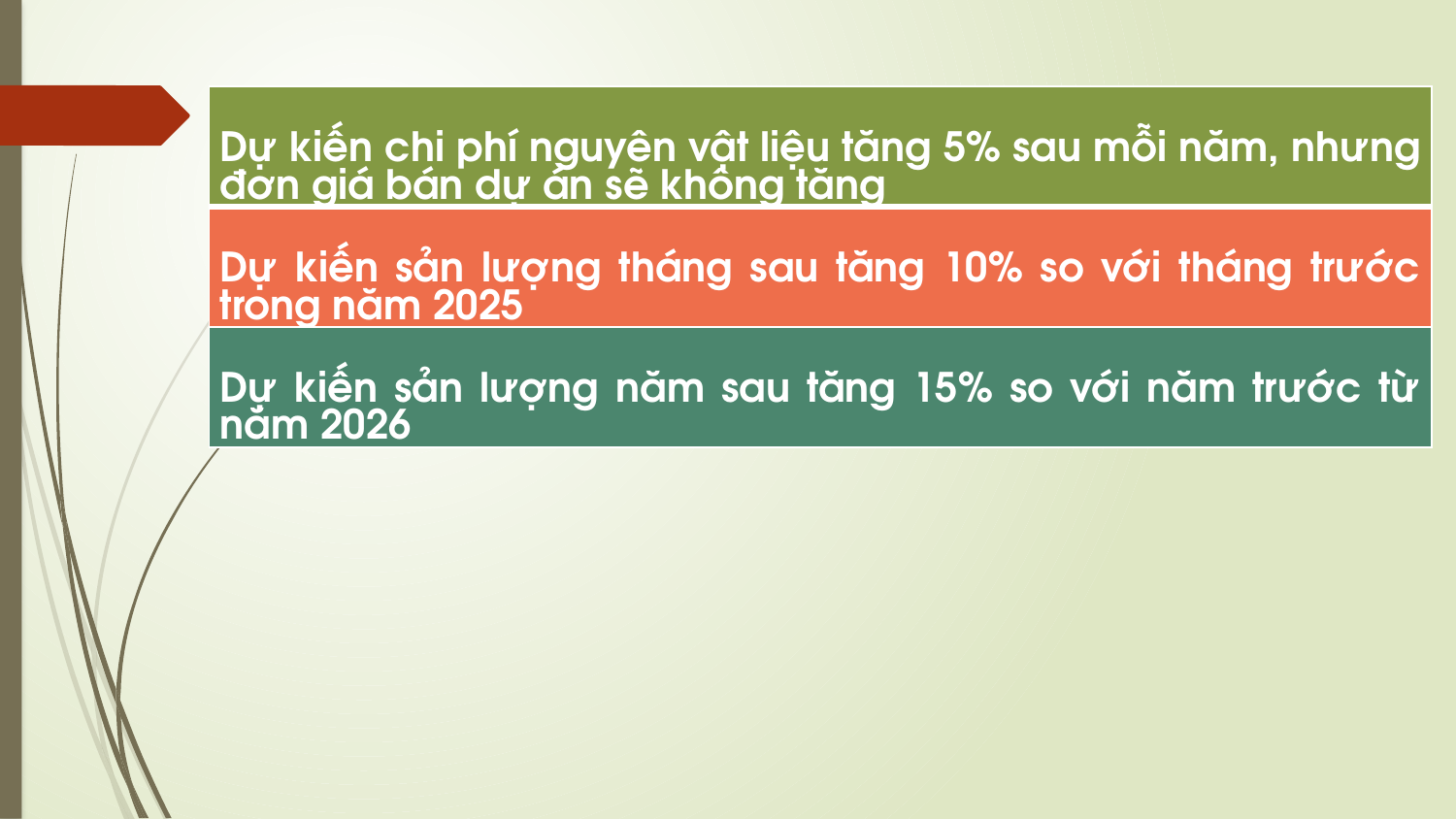

| Dự kiến chi phí nguyên vật liệu tăng 5% sau mỗi năm, nhưng đơn giá bán dự án sẽ không tăng |
| --- |
| Dự kiến sản lượng tháng sau tăng 10% so với tháng trước trong năm 2025 |
| Dự kiến sản lượng năm sau tăng 15% so với năm trước từ năm 2026 |